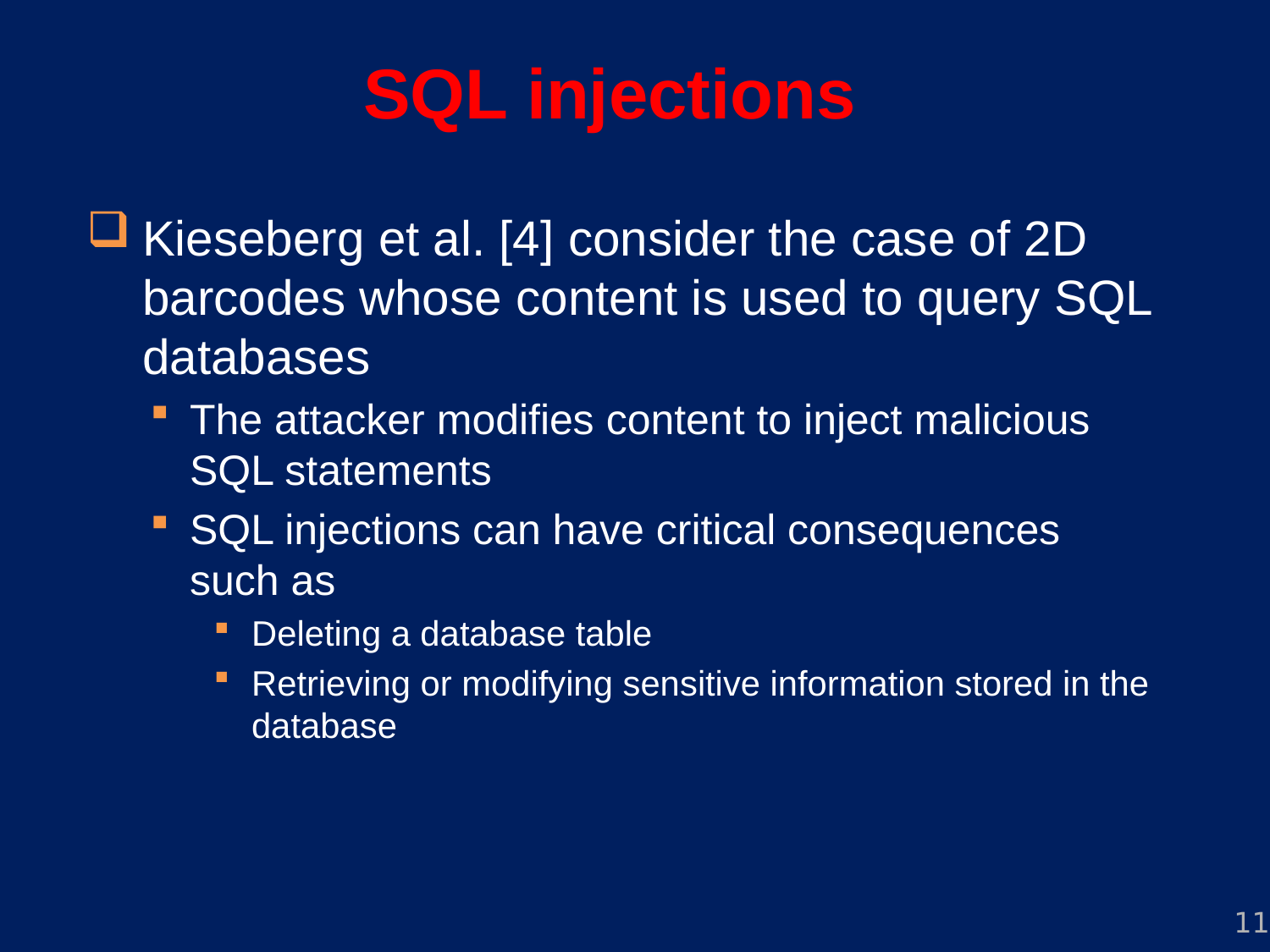

SQL injections

Kieseberg et al. [4] consider the case of 2D barcodes whose content is used to query SQL databases
The attacker modifies content to inject malicious SQL statements
SQL injections can have critical consequences such as
Deleting a database table
Retrieving or modifying sensitive information stored in the database

11